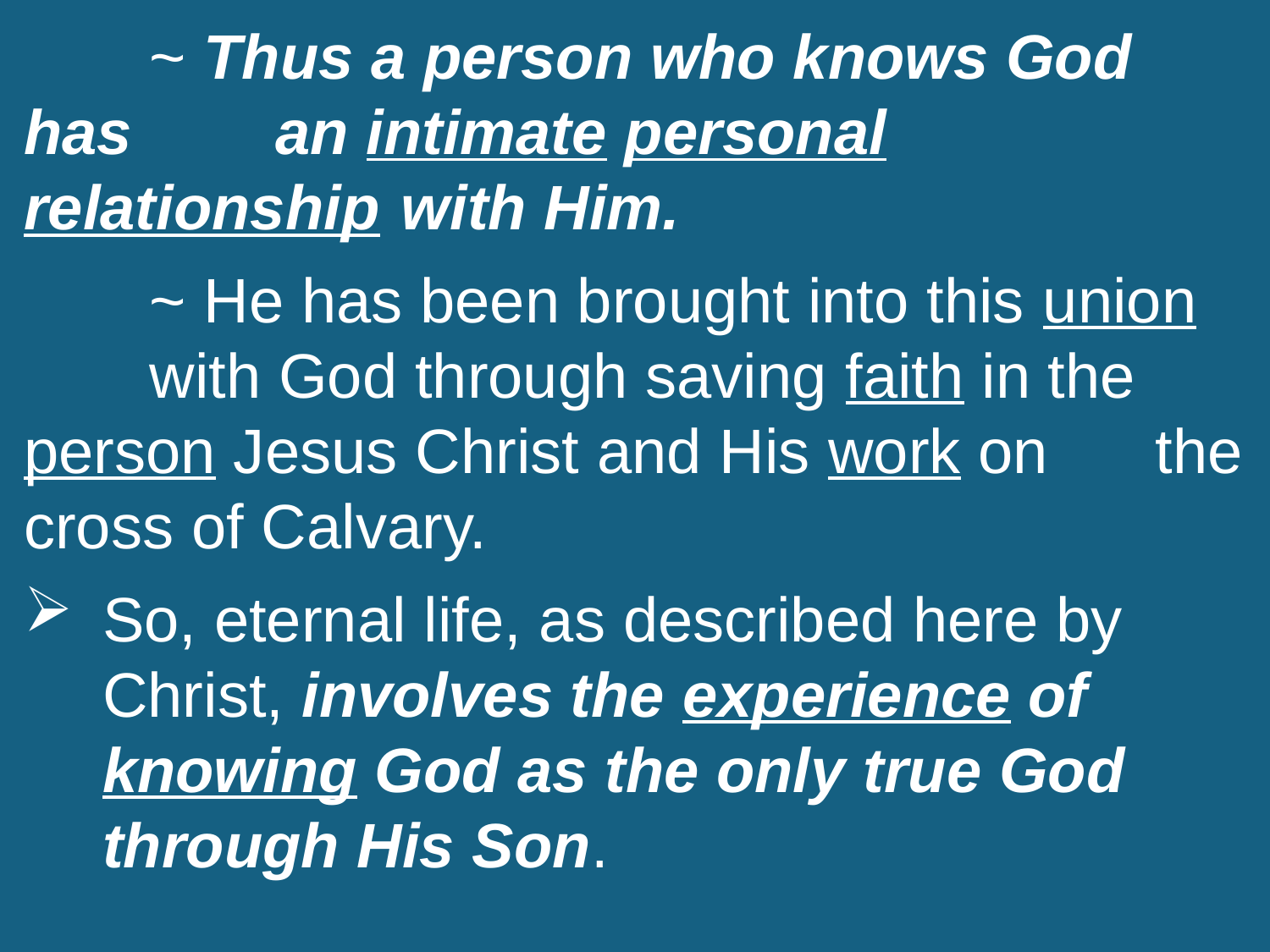

~ Thus a person who knows God has 					an intimate personal relationship 					with Him.
		~ He has been brought into this union 					with God through saving faith in the 					person Jesus Christ and His work on 					the cross of Calvary.
So, eternal life, as described here by Christ, involves the experience of knowing God as the only true God through His Son.